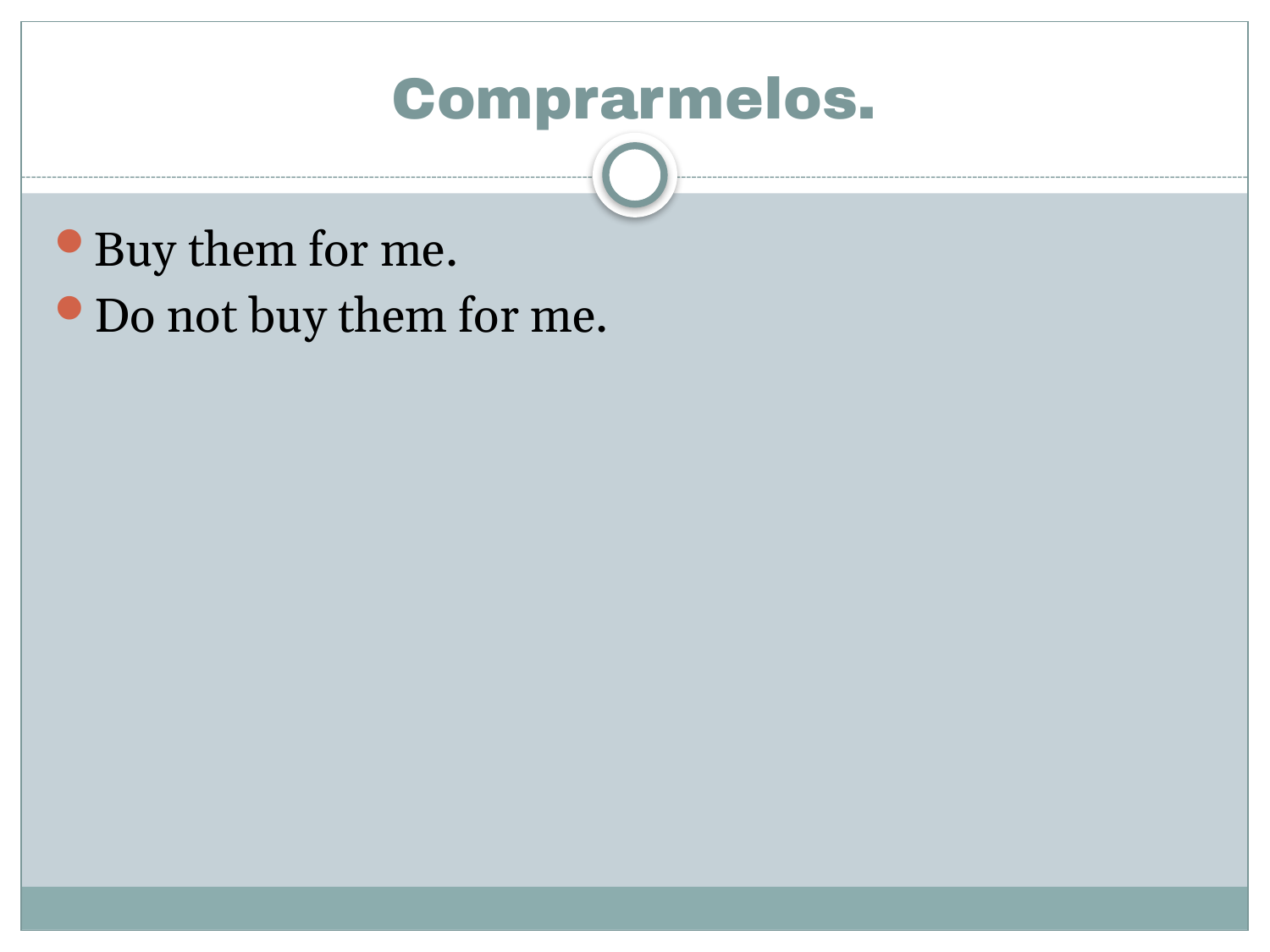

# Comprarmelos.
Buy them for me.
Do not buy them for me.